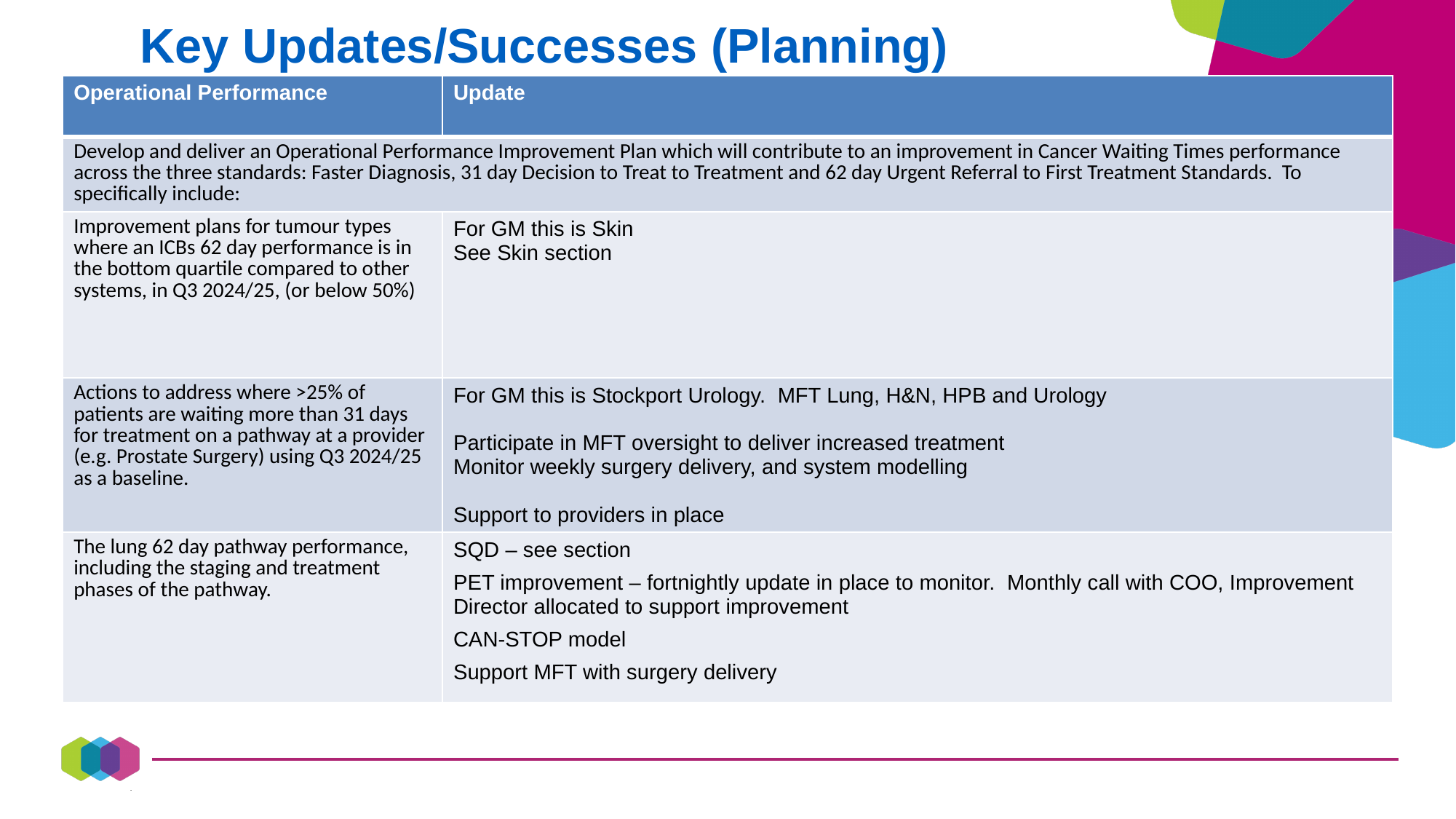

Key Updates/Successes (Planning)
| Operational Performance | Update |
| --- | --- |
| Develop and deliver an Operational Performance Improvement Plan which will contribute to an improvement in Cancer Waiting Times performance across the three standards: Faster Diagnosis, 31 day Decision to Treat to Treatment and 62 day Urgent Referral to First Treatment Standards. To specifically include: |  |
| Improvement plans for tumour types where an ICBs 62 day performance is in the bottom quartile compared to other systems, in Q3 2024/25, (or below 50%) | For GM this is Skin See Skin section |
| Actions to address where >25% of patients are waiting more than 31 days for treatment on a pathway at a provider (e.g. Prostate Surgery) using Q3 2024/25 as a baseline. | For GM this is Stockport Urology. MFT Lung, H&N, HPB and Urology Participate in MFT oversight to deliver increased treatment Monitor weekly surgery delivery, and system modelling Support to providers in place |
| The lung 62 day pathway performance, including the staging and treatment phases of the pathway. | SQD – see section PET improvement – fortnightly update in place to monitor. Monthly call with COO, Improvement Director allocated to support improvement CAN-STOP model Support MFT with surgery delivery |

Please link these to the Cancer Alliance planning pack asks
Minimal text please and just include the changes from the previous reporting period